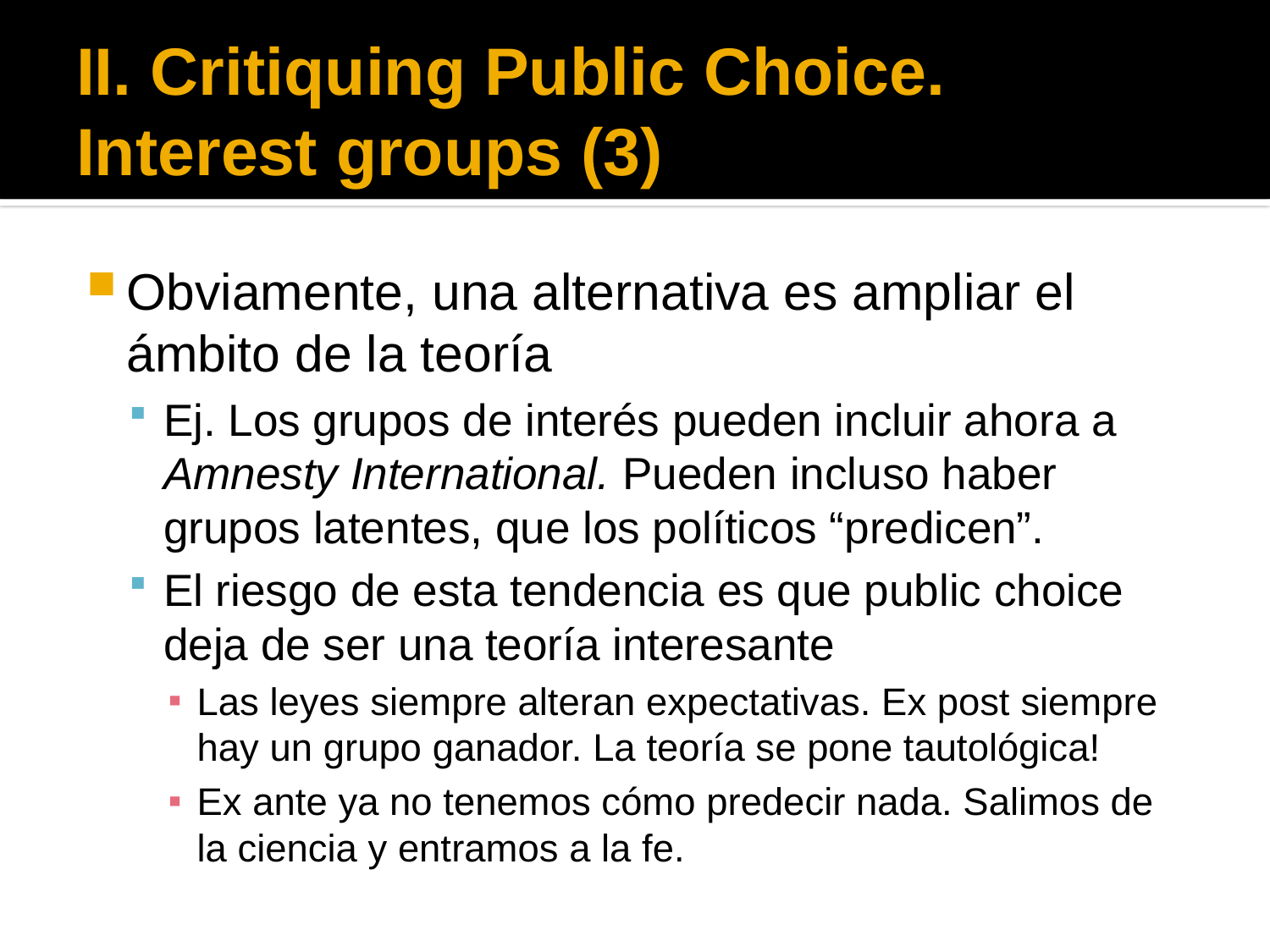

# II. Critiquing Public Choice. Interest groups (3)
Obviamente, una alternativa es ampliar el ámbito de la teoría
Ej. Los grupos de interés pueden incluir ahora a Amnesty International. Pueden incluso haber grupos latentes, que los políticos “predicen”.
El riesgo de esta tendencia es que public choice deja de ser una teoría interesante
Las leyes siempre alteran expectativas. Ex post siempre hay un grupo ganador. La teoría se pone tautológica!
Ex ante ya no tenemos cómo predecir nada. Salimos de la ciencia y entramos a la fe.